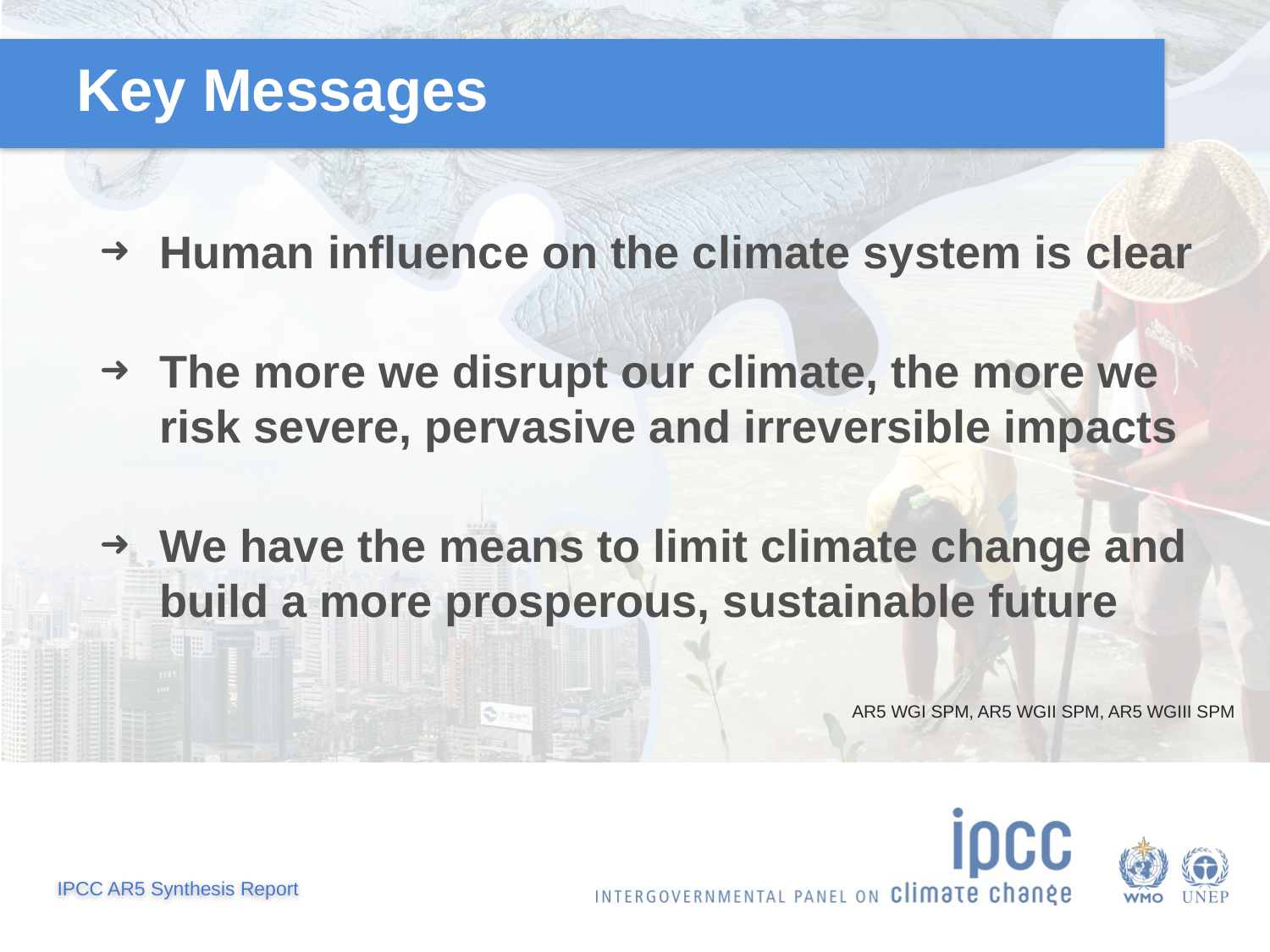

# Key Messages

Human influence on the climate system is clear
The more we disrupt our climate, the more we risk severe, pervasive and irreversible impacts
We have the means to limit climate change and build a more prosperous, sustainable future

AR5 WGI SPM, AR5 WGII SPM, AR5 WGIII SPM